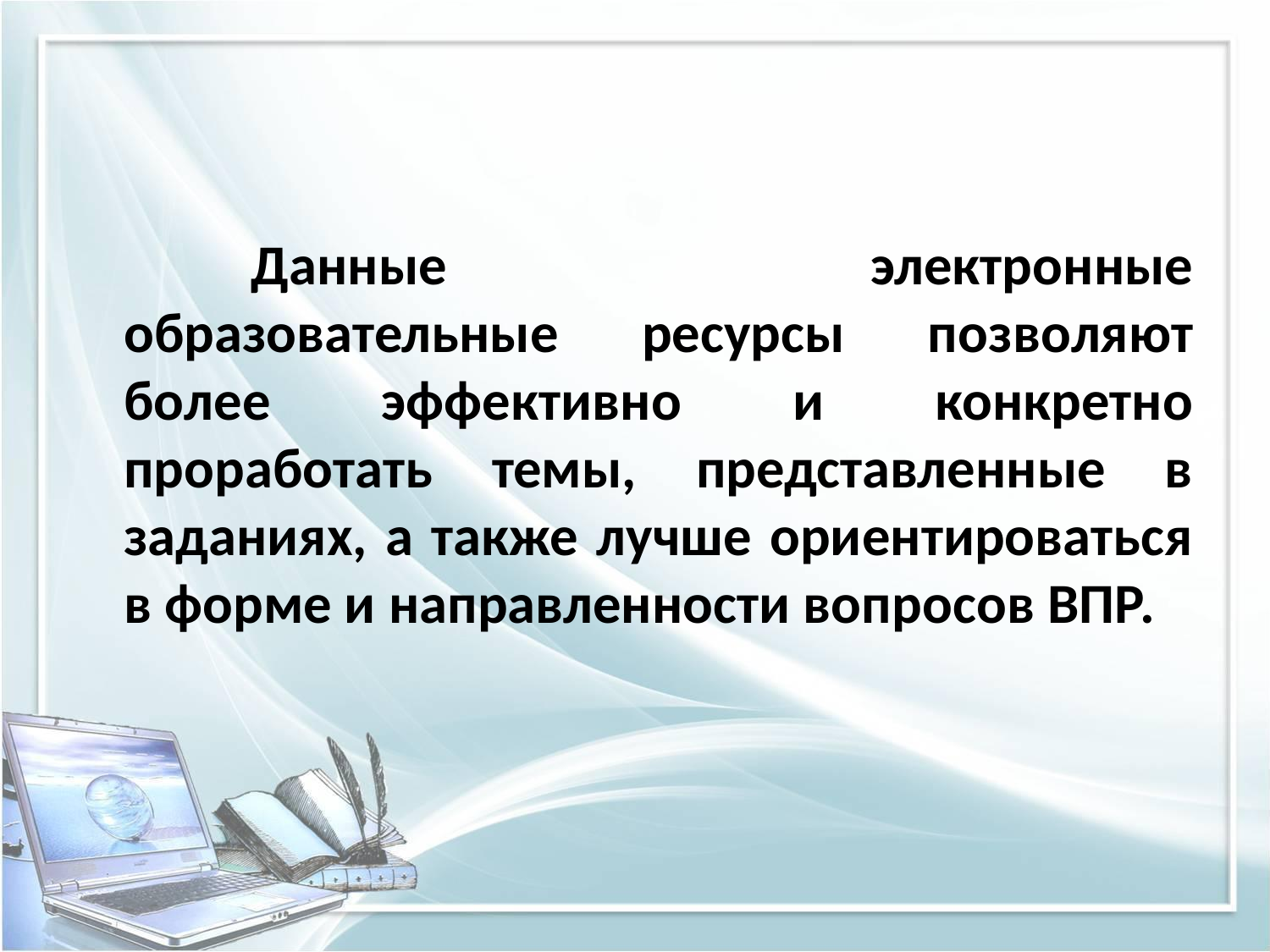

Данные электронные образовательные ресурсы позволяют более эффективно и конкретно проработать темы, представленные в заданиях, а также лучше ориентироваться в форме и направленности вопросов ВПР.